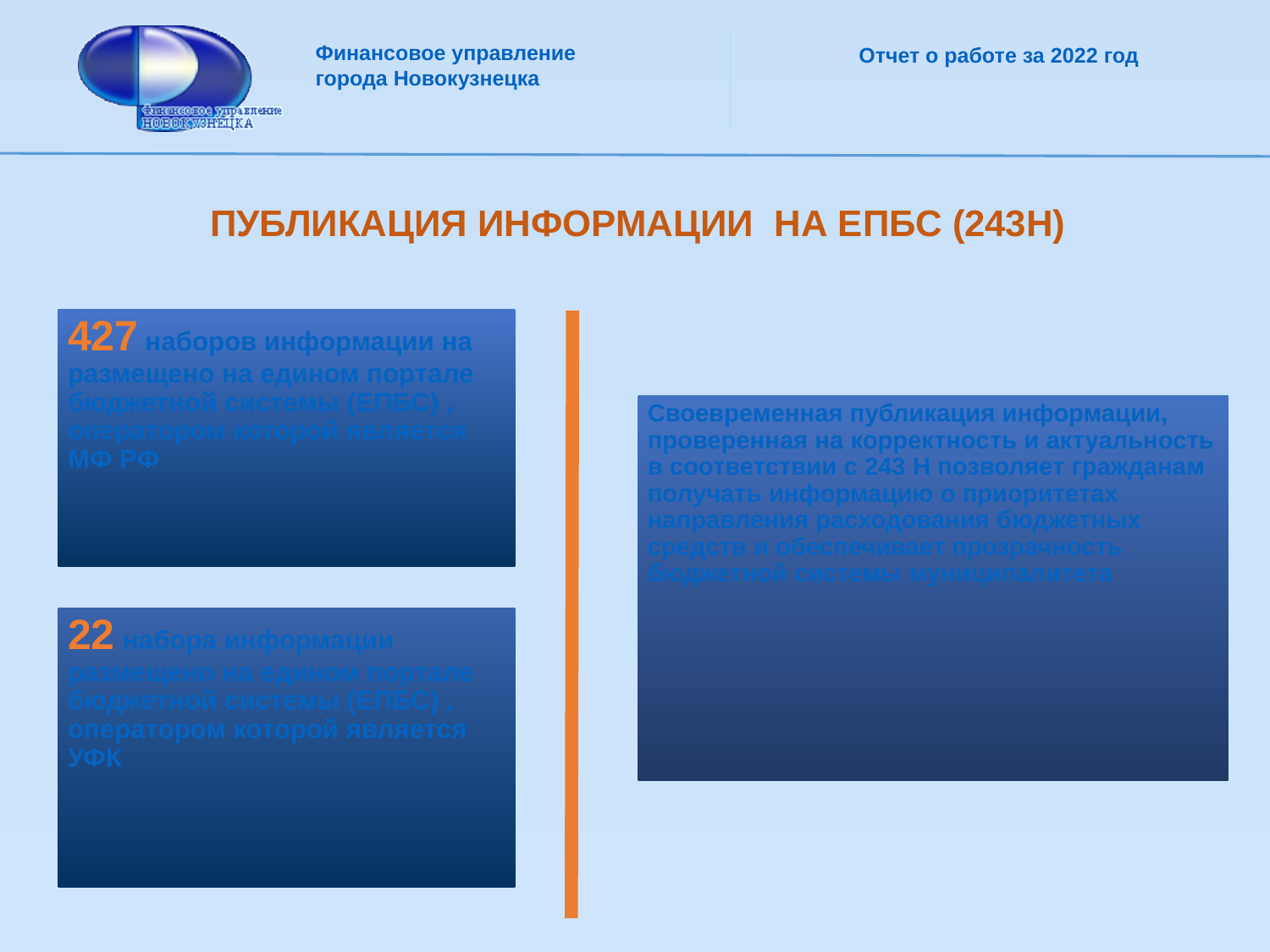

# ПУБЛИКАЦИЯ ИНФОРМАЦИИ  НА ЕПБС (243Н)
427 наборов информации на размещено на едином портале бюджетной системы (ЕПБС) , оператором которой является МФ РФ
Своевременная публикация информации, проверенная на корректность и актуальность в соответствии с 243 Н позволяет гражданам получать информацию о приоритетах направления расходования бюджетных средств и обеспечивает прозрачность бюджетной системы муниципалитета
22 набора информации размещено на едином портале бюджетной системы (ЕПБС) , оператором которой является УФК